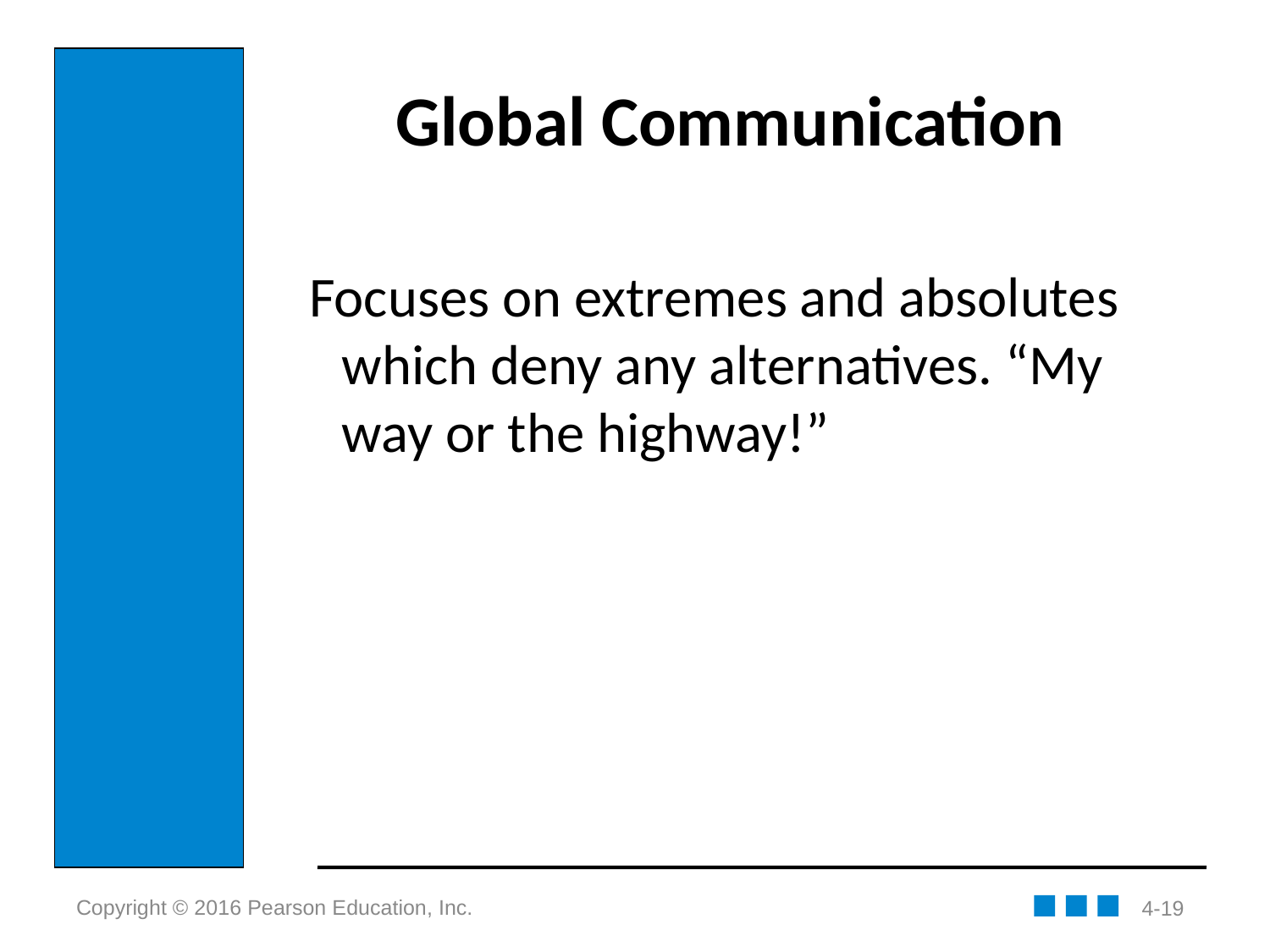

# Global Communication

Focuses on extremes and absolutes which deny any alternatives. “My way or the highway!”

4-19
Copyright © 2016 Pearson Education, Inc.